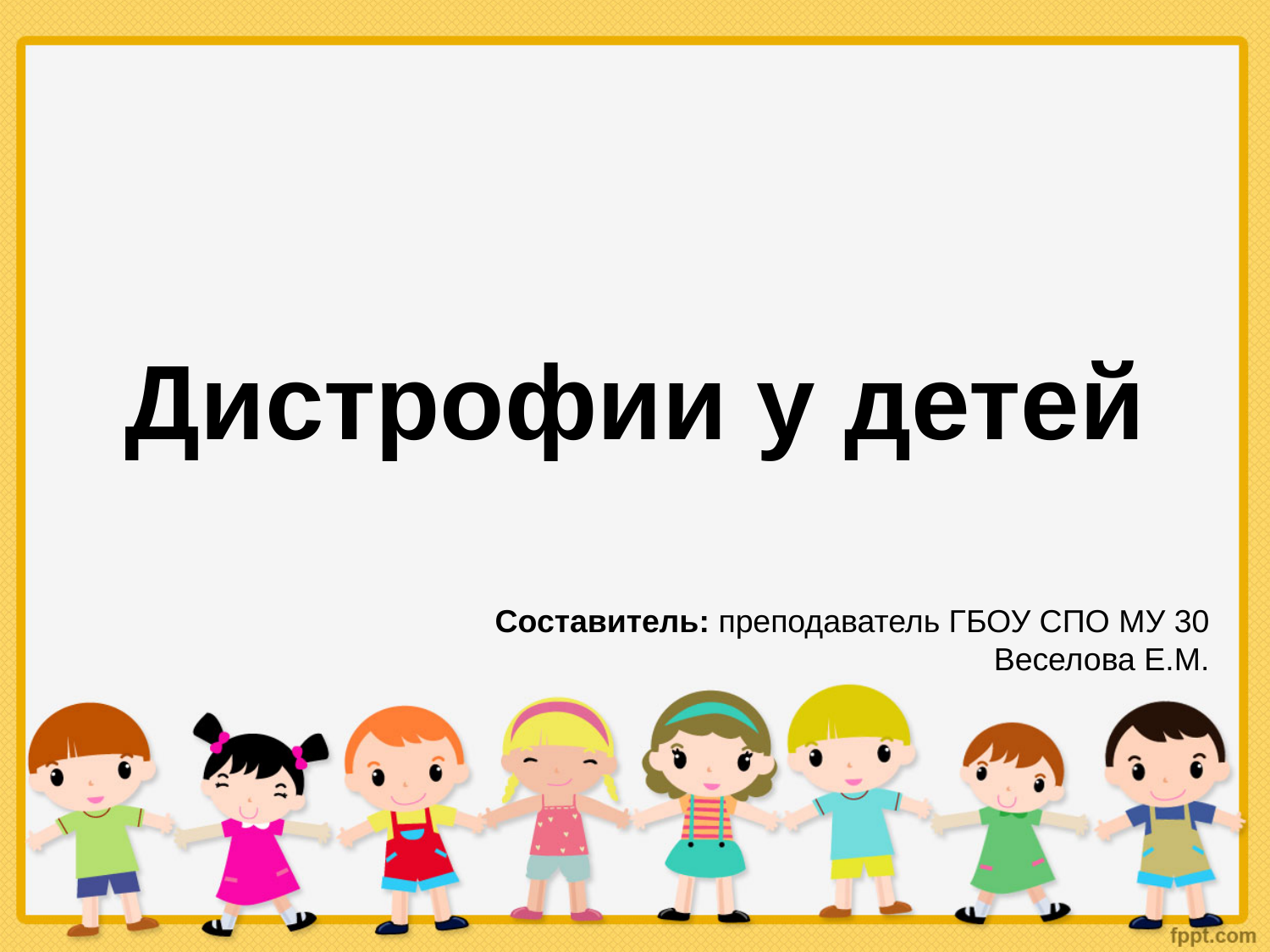

# Дистрофии у детей
Составитель: преподаватель ГБОУ СПО МУ 30
Веселова Е.М.